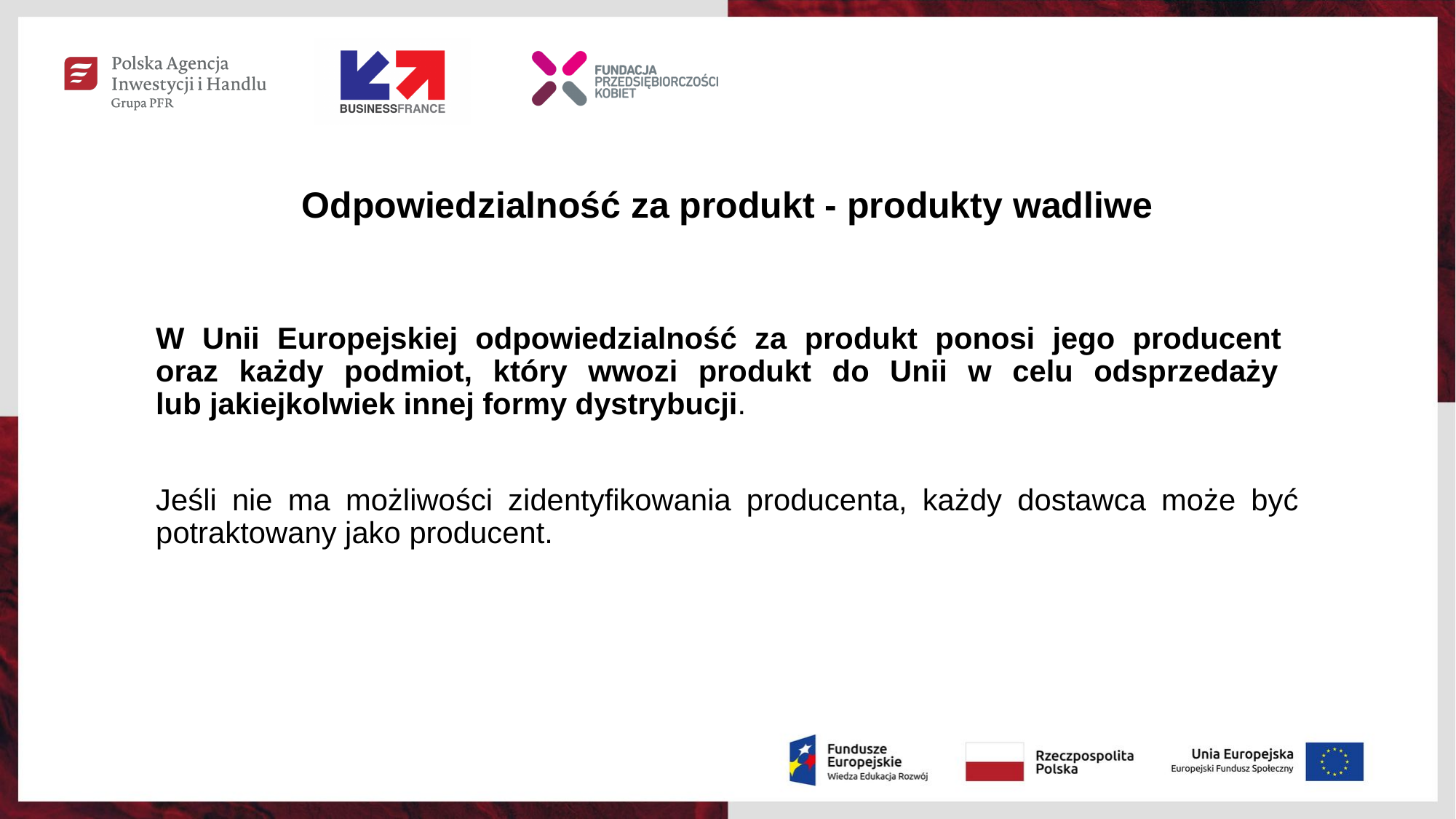

# Odpowiedzialność za produkt - produkty wadliwe
W Unii Europejskiej odpowiedzialność za produkt ponosi jego producent
oraz każdy podmiot, który wwozi produkt do Unii w celu odsprzedaży
lub jakiejkolwiek innej formy dystrybucji.

Jeśli nie ma możliwości zidentyfikowania producenta, każdy dostawca może być potraktowany jako producent.